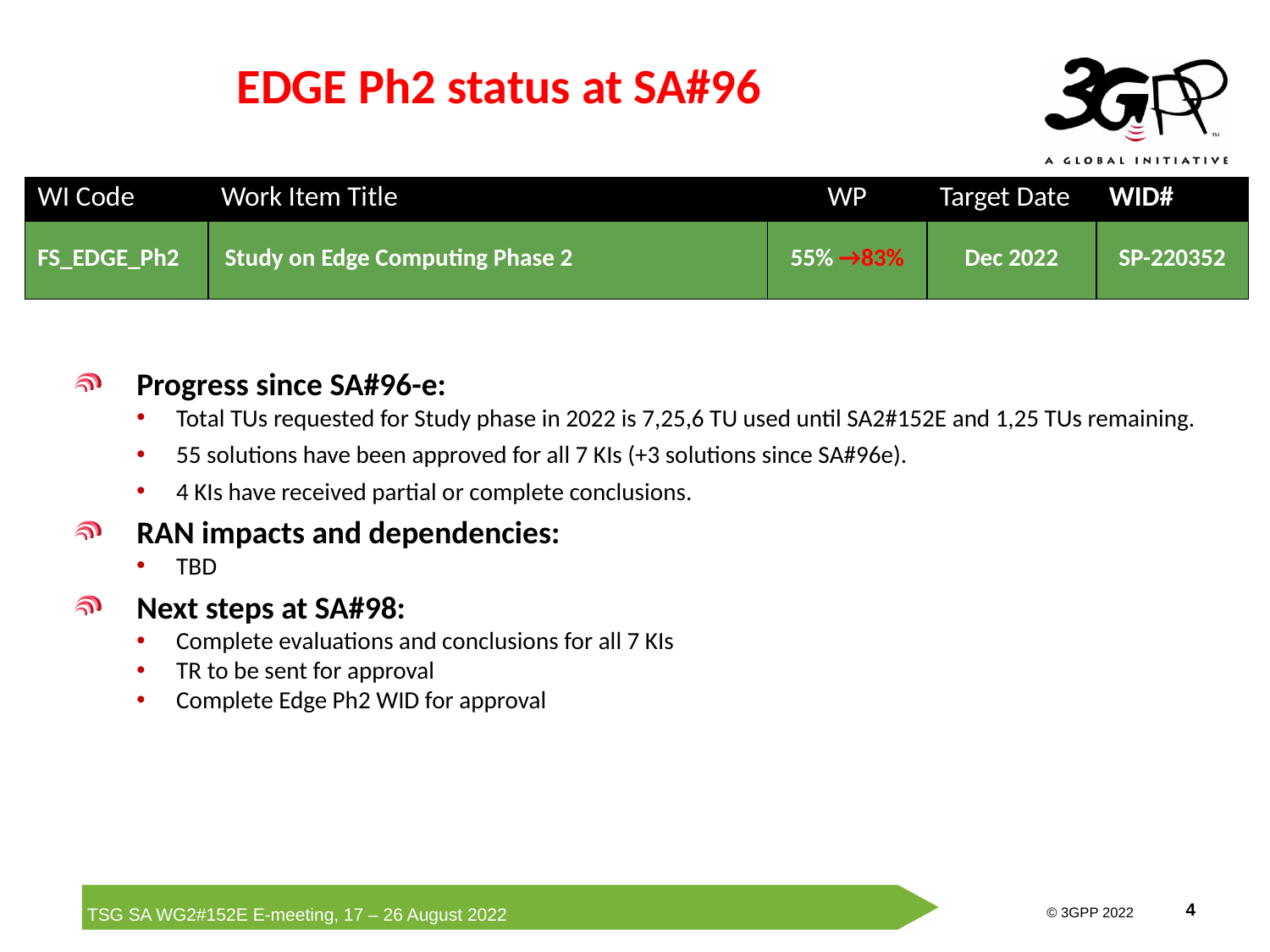

# EDGE Ph2 status at SA#96
| WI Code | Work Item Title | WP | Target Date | WID# |
| --- | --- | --- | --- | --- |
| FS\_EDGE\_Ph2 | Study on Edge Computing Phase 2 | 55% →83% | Dec 2022 | SP-220352 |
Progress since SA#96-e:
Total TUs requested for Study phase in 2022 is 7,25,6 TU used until SA2#152E and 1,25 TUs remaining.
55 solutions have been approved for all 7 KIs (+3 solutions since SA#96e).
4 KIs have received partial or complete conclusions.
RAN impacts and dependencies:
TBD
Next steps at SA#98:
Complete evaluations and conclusions for all 7 KIs
TR to be sent for approval
Complete Edge Ph2 WID for approval